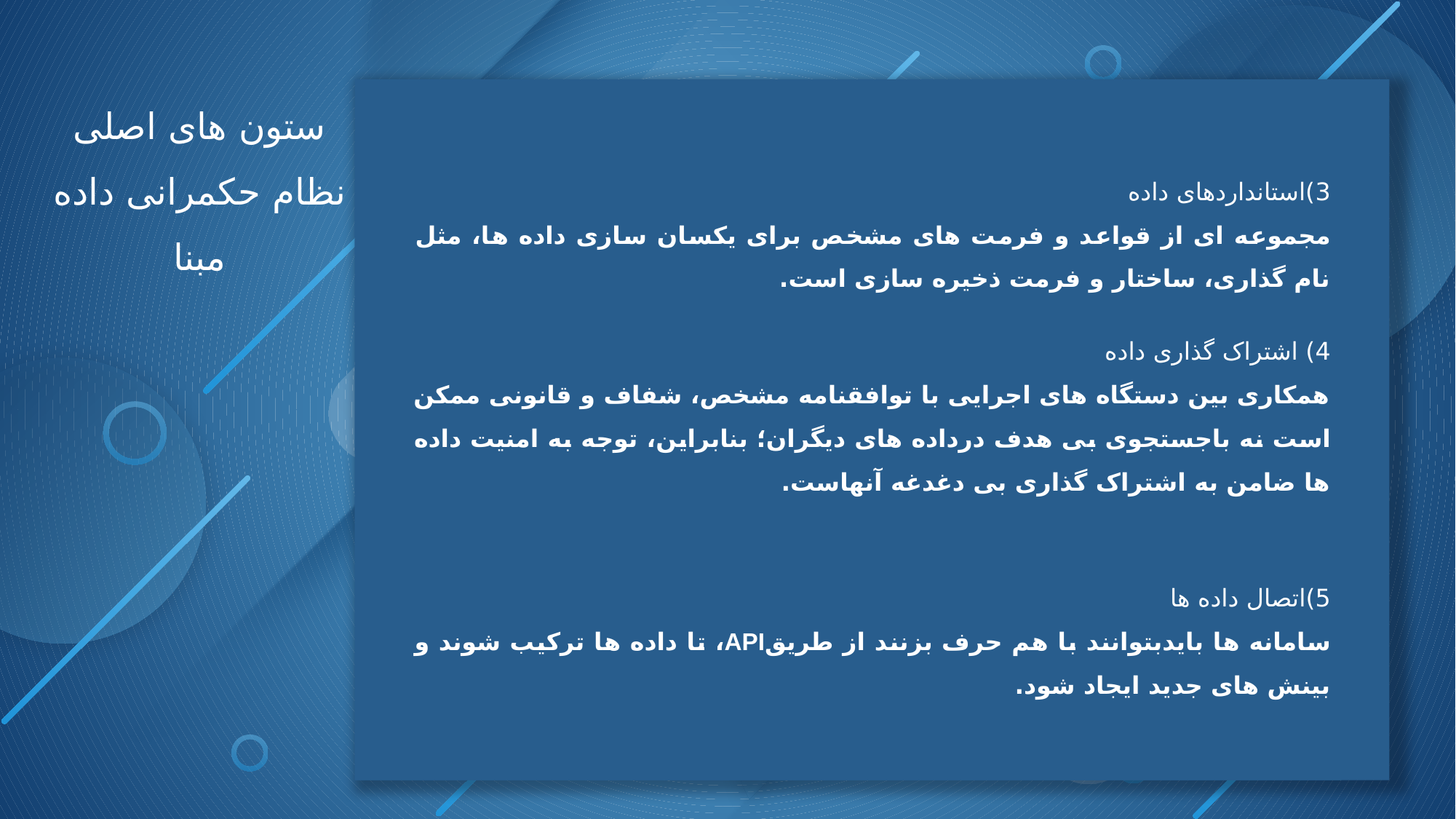

ستون های اصلی نظام حکمرانی داده مبنا

3)استانداردهای داده
مجموعه ای از قواعد و فرمت های مشخص برای یکسان سازی داده ها، مثل نام گذاری، ساختار و فرمت ذخیره سازی است.

4) اشتراک گذاری داده
همکاری بین دستگاه های اجرایی با توافقنامه مشخص، شفاف و قانونی ممکن است نه باجستجوی بی هدف درداده های دیگران؛ بنابراین، توجه به امنیت داده ها ضامن به اشتراک گذاری بی دغدغه آنهاست.

5)اتصال داده ها
سامانه ها بایدبتوانند با هم حرف بزنند از طریقAPI، تا داده ها ترکیب شوند و بینش های جدید ایجاد شود.